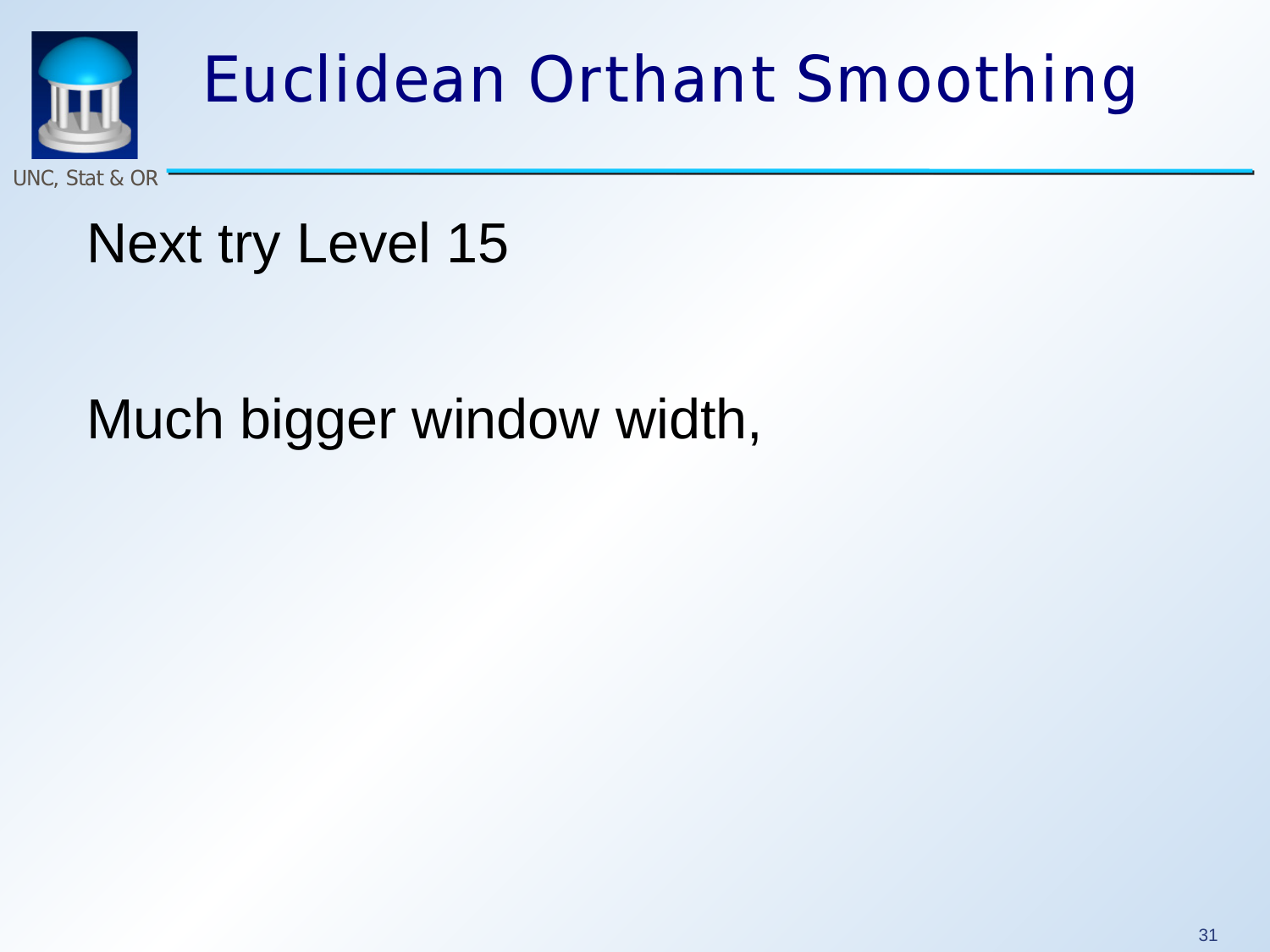

# Euclidean Orthant Smoothing
Next try Level 15

Much bigger window width,